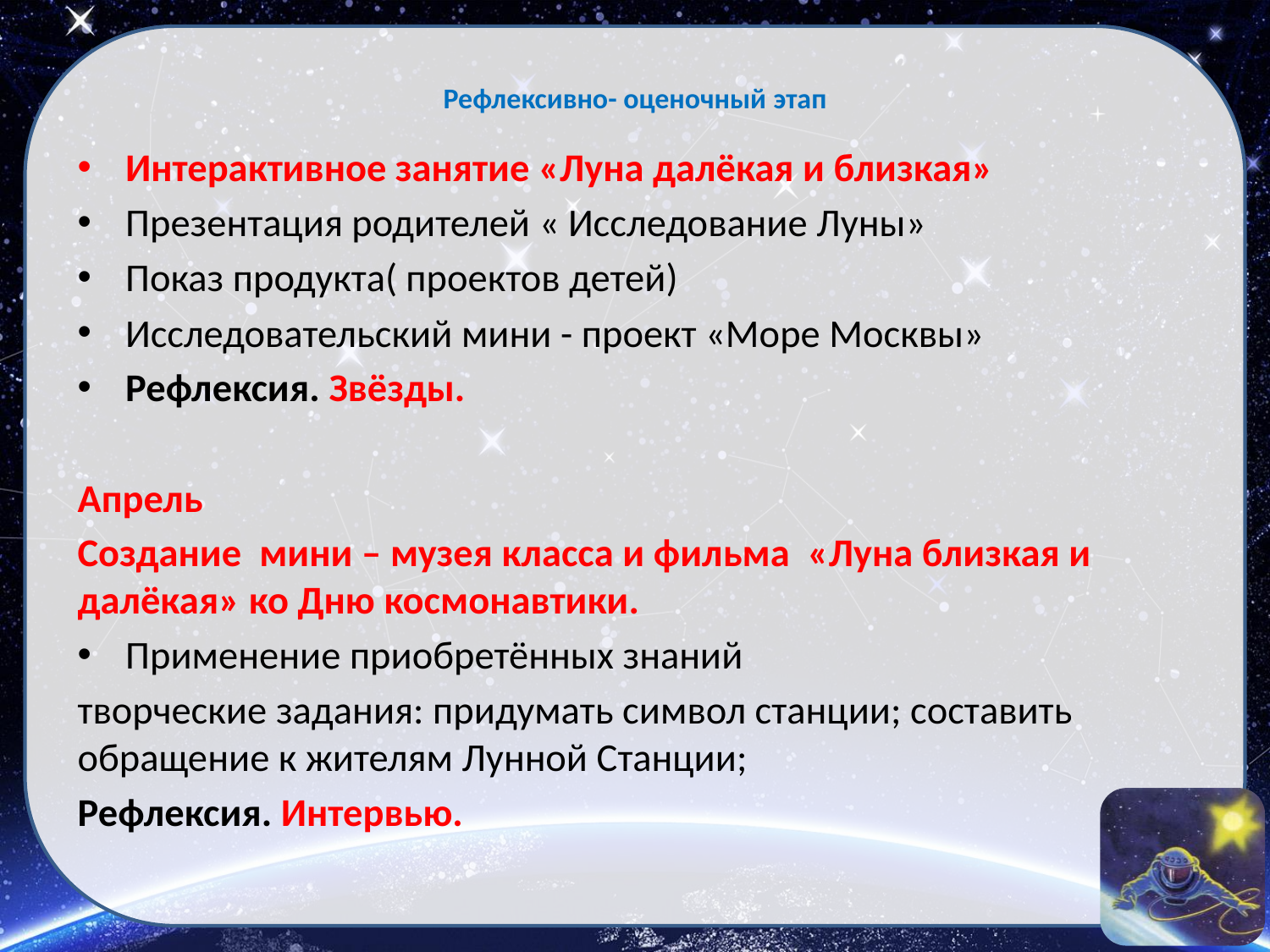

# Рефлексивно- оценочный этап
Интерактивное занятие «Луна далёкая и близкая»
Презентация родителей « Исследование Луны»
Показ продукта( проектов детей)
Исследовательский мини - проект «Море Москвы»
Рефлексия. Звёзды.

Апрель
Создание  мини – музея класса и фильма  «Луна близкая и   далёкая» ко Дню космонавтики.
Применение приобретённых знаний
творческие задания: придумать символ станции; составить обращение к жителям Лунной Станции;
Рефлексия. Интервью.